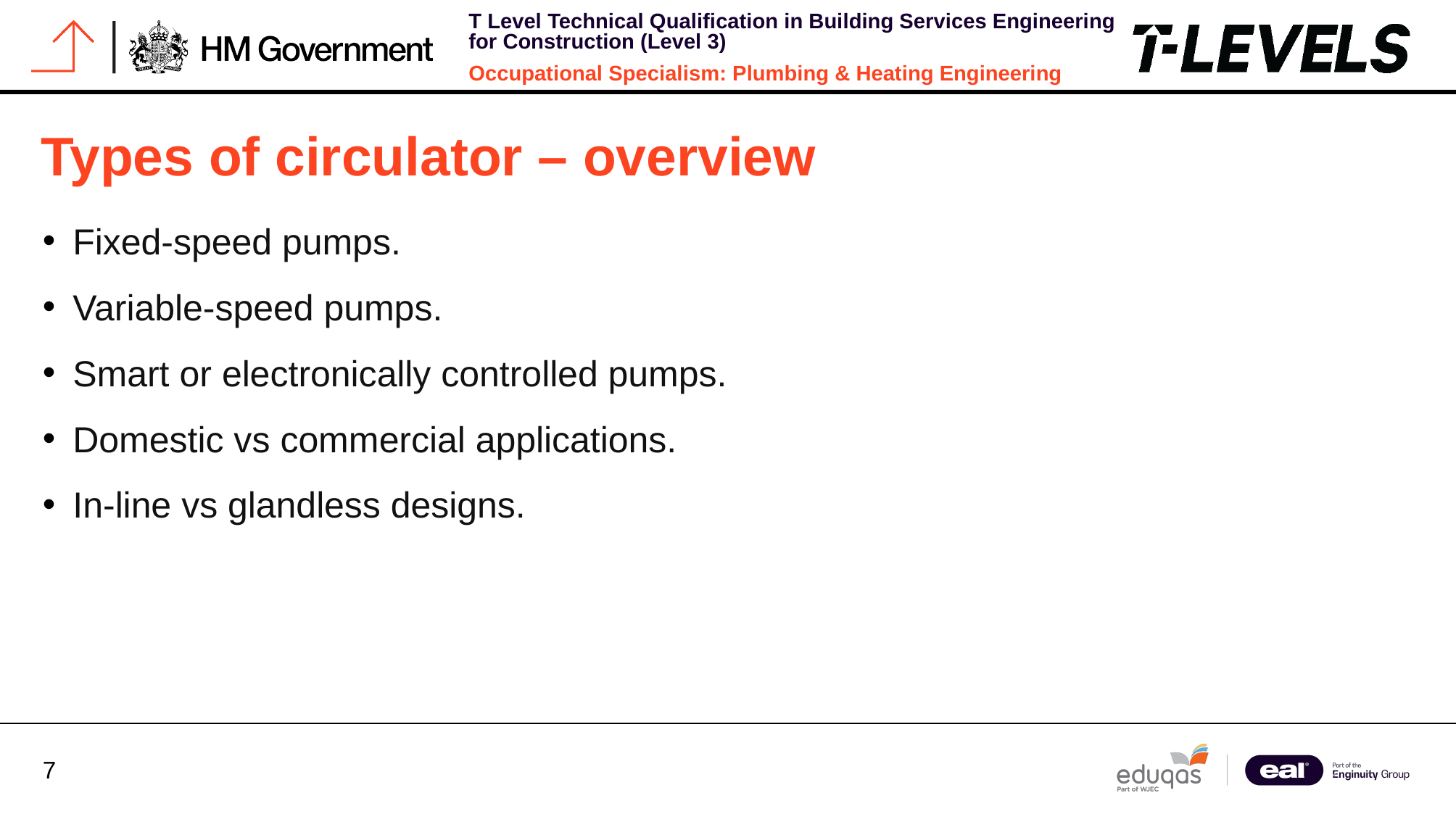

# Types of circulator – overview
Fixed-speed pumps.
Variable-speed pumps.
Smart or electronically controlled pumps.
Domestic vs commercial applications.
In-line vs glandless designs.